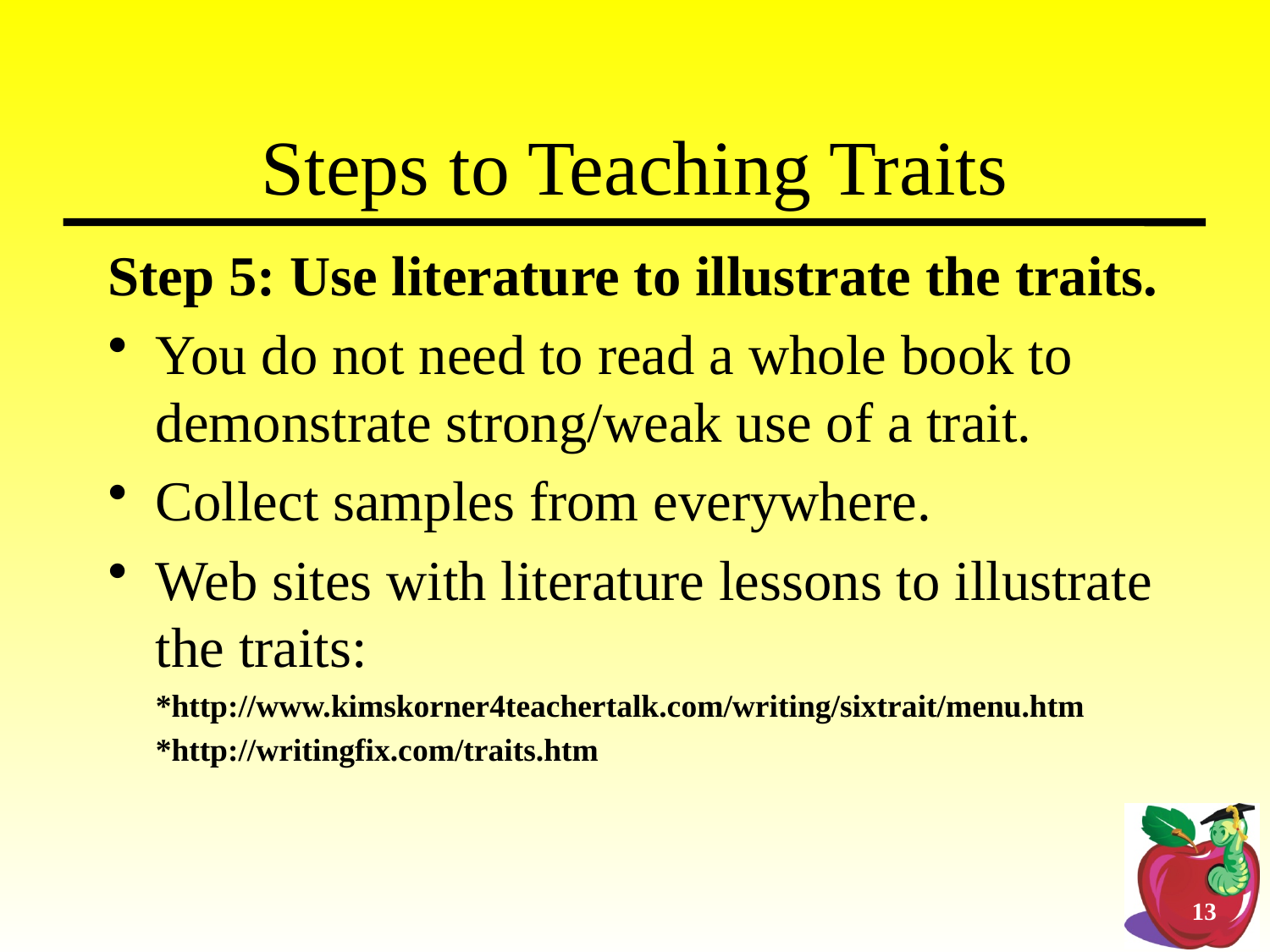

Steps to Teaching Traits
Step 5: Use literature to illustrate the traits.
You do not need to read a whole book to demonstrate strong/weak use of a trait.
Collect samples from everywhere.
Web sites with literature lessons to illustrate the traits:
	*http://www.kimskorner4teachertalk.com/writing/sixtrait/menu.htm
	*http://writingfix.com/traits.htm
13